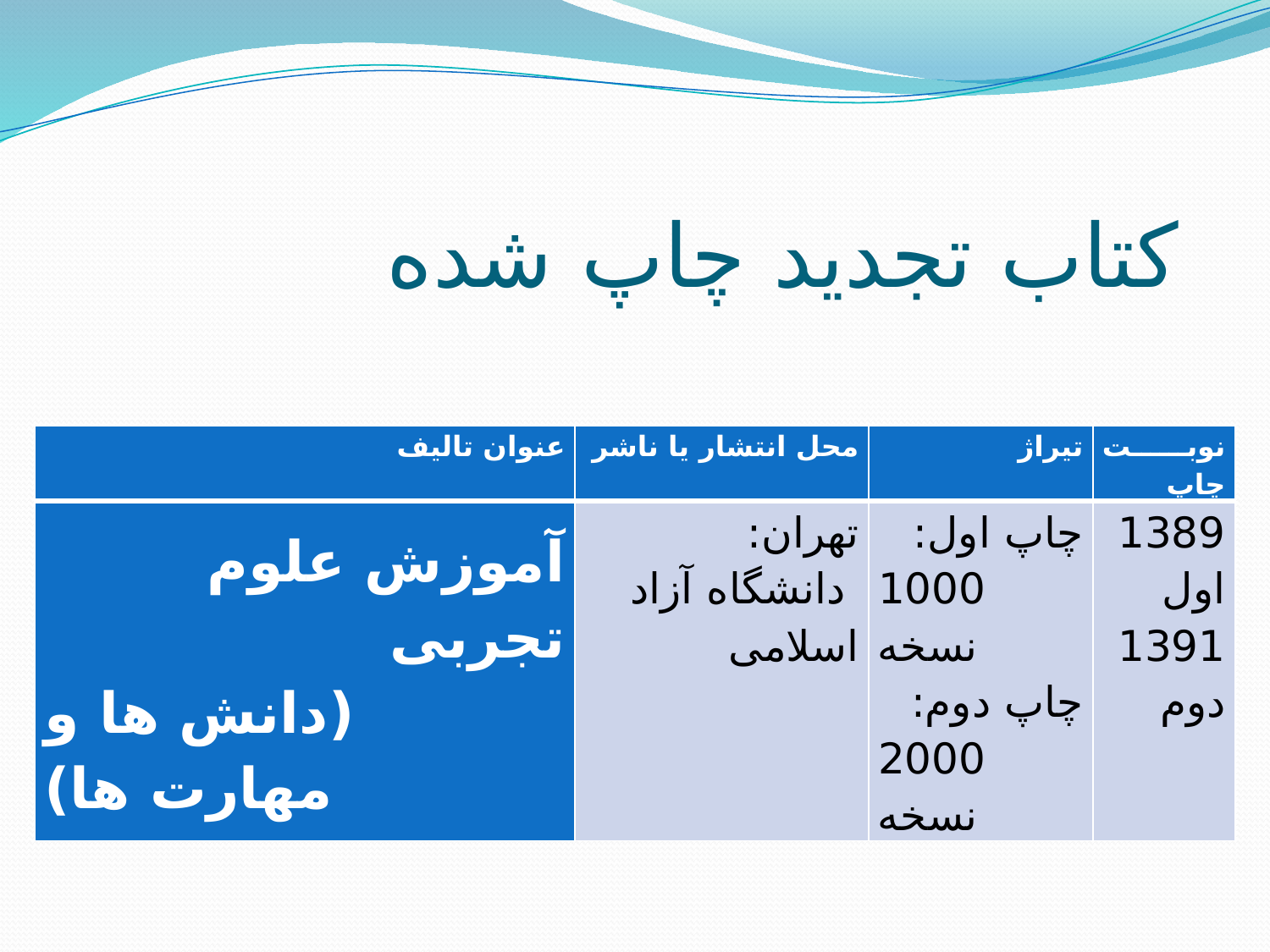

# کتاب تجدید چاپ شده
| عنوان تالیف | محل انتشار یا ناشر | تیراژ | نوبت چاپ |
| --- | --- | --- | --- |
| آموزش علوم تجربی (دانش ها و مهارت ها) | تهران: دانشگاه آزاد اسلامی | چاپ اول: 1000 نسخه چاپ دوم: 2000 نسخه | 1389 اول 1391 دوم |